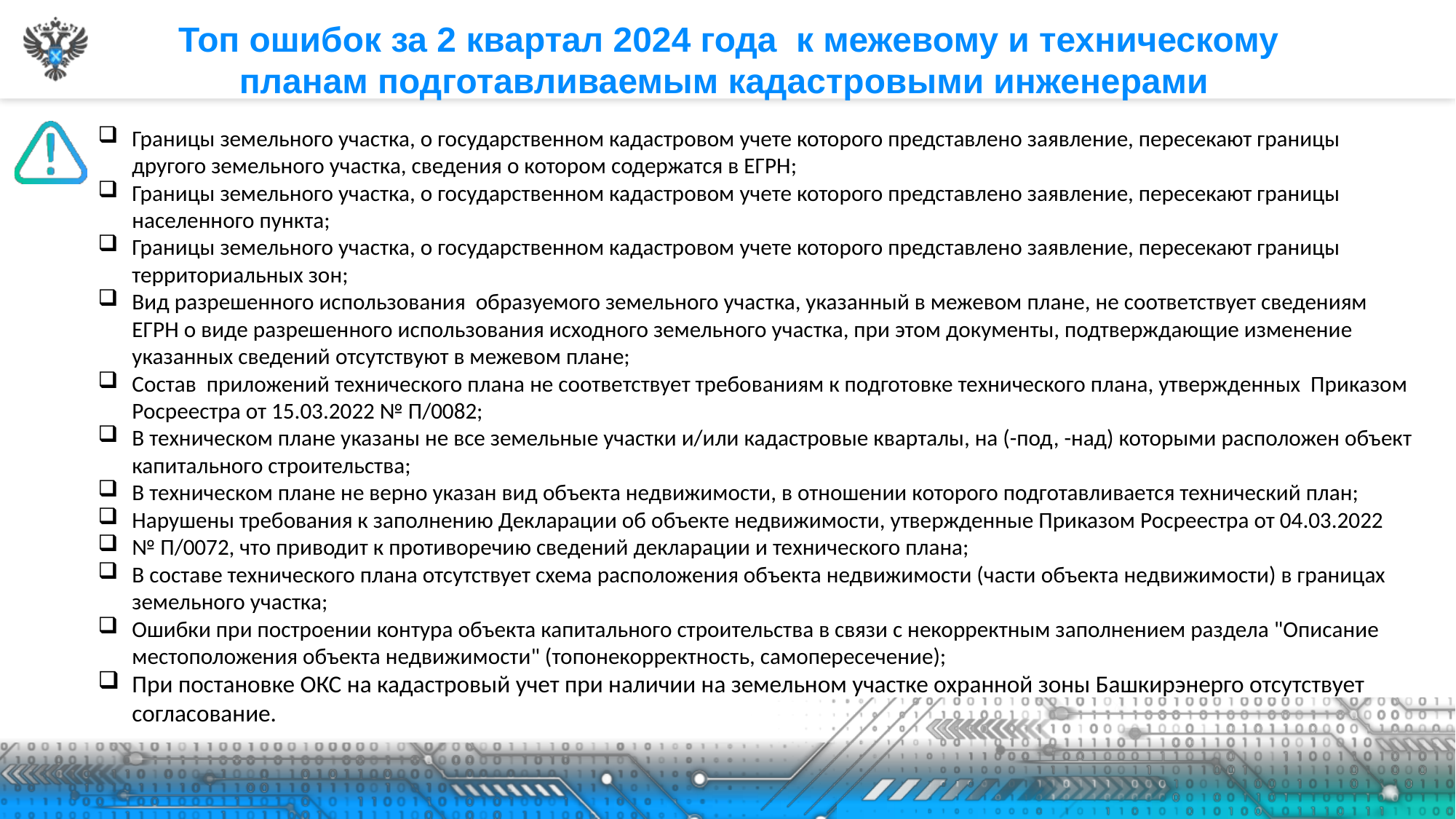

# Топ ошибок за 2 квартал 2024 года  к межевому и техническому планам подготавливаемым кадастровыми инженерами
Границы земельного участка, о государственном кадастровом учете которого представлено заявление, пересекают границы другого земельного участка, сведения о котором содержатся в ЕГРН;
Границы земельного участка, о государственном кадастровом учете которого представлено заявление, пересекают границы населенного пункта;
Границы земельного участка, о государственном кадастровом учете которого представлено заявление, пересекают границы территориальных зон;
Вид разрешенного использования  образуемого земельного участка, указанный в межевом плане, не соответствует сведениям ЕГРН о виде разрешенного использования исходного земельного участка, при этом документы, подтверждающие изменение указанных сведений отсутствуют в межевом плане;
Состав  приложений технического плана не соответствует требованиям к подготовке технического плана, утвержденных  Приказом Росреестра от 15.03.2022 № П/0082;
В техническом плане указаны не все земельные участки и/или кадастровые кварталы, на (-под, -над) которыми расположен объект капитального строительства;
В техническом плане не верно указан вид объекта недвижимости, в отношении которого подготавливается технический план;
Нарушены требования к заполнению Декларации об объекте недвижимости, утвержденные Приказом Росреестра от 04.03.2022
№ П/0072, что приводит к противоречию сведений декларации и технического плана;
В составе технического плана отсутствует схема расположения объекта недвижимости (части объекта недвижимости) в границах земельного участка;
Ошибки при построении контура объекта капитального строительства в связи с некорректным заполнением раздела "Описание местоположения объекта недвижимости" (топонекорректность, самопересечение);
При постановке ОКС на кадастровый учет при наличии на земельном участке охранной зоны Башкирэнерго отсутствует согласование.